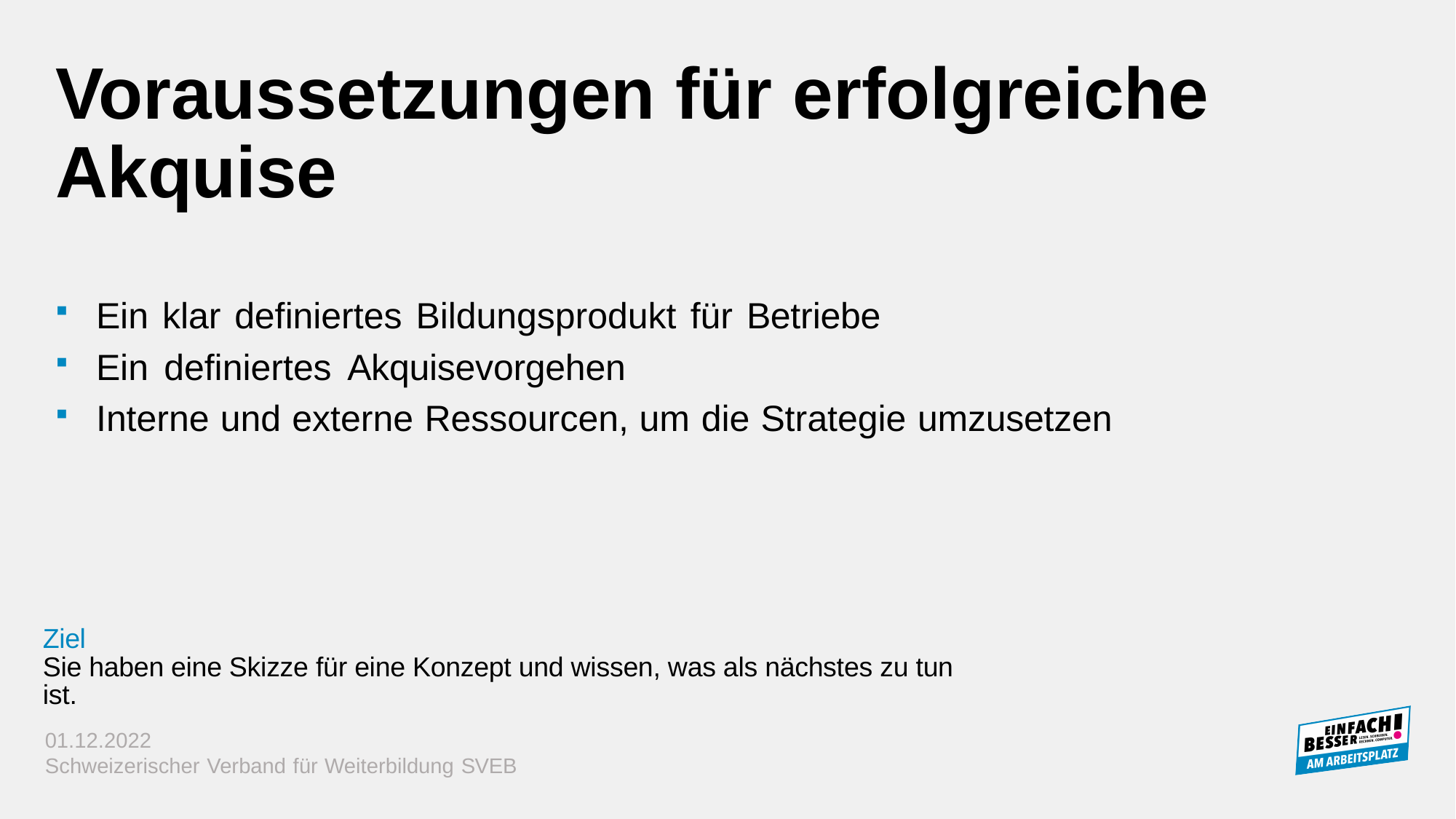

Voraussetzungen für erfolgreiche Akquise
Ein klar definiertes Bildungsprodukt für Betriebe
Ein definiertes Akquisevorgehen
Interne und externe Ressourcen, um die Strategie umzusetzen
Ziel
Sie haben eine Skizze für eine Konzept und wissen, was als nächstes zu tun ist.